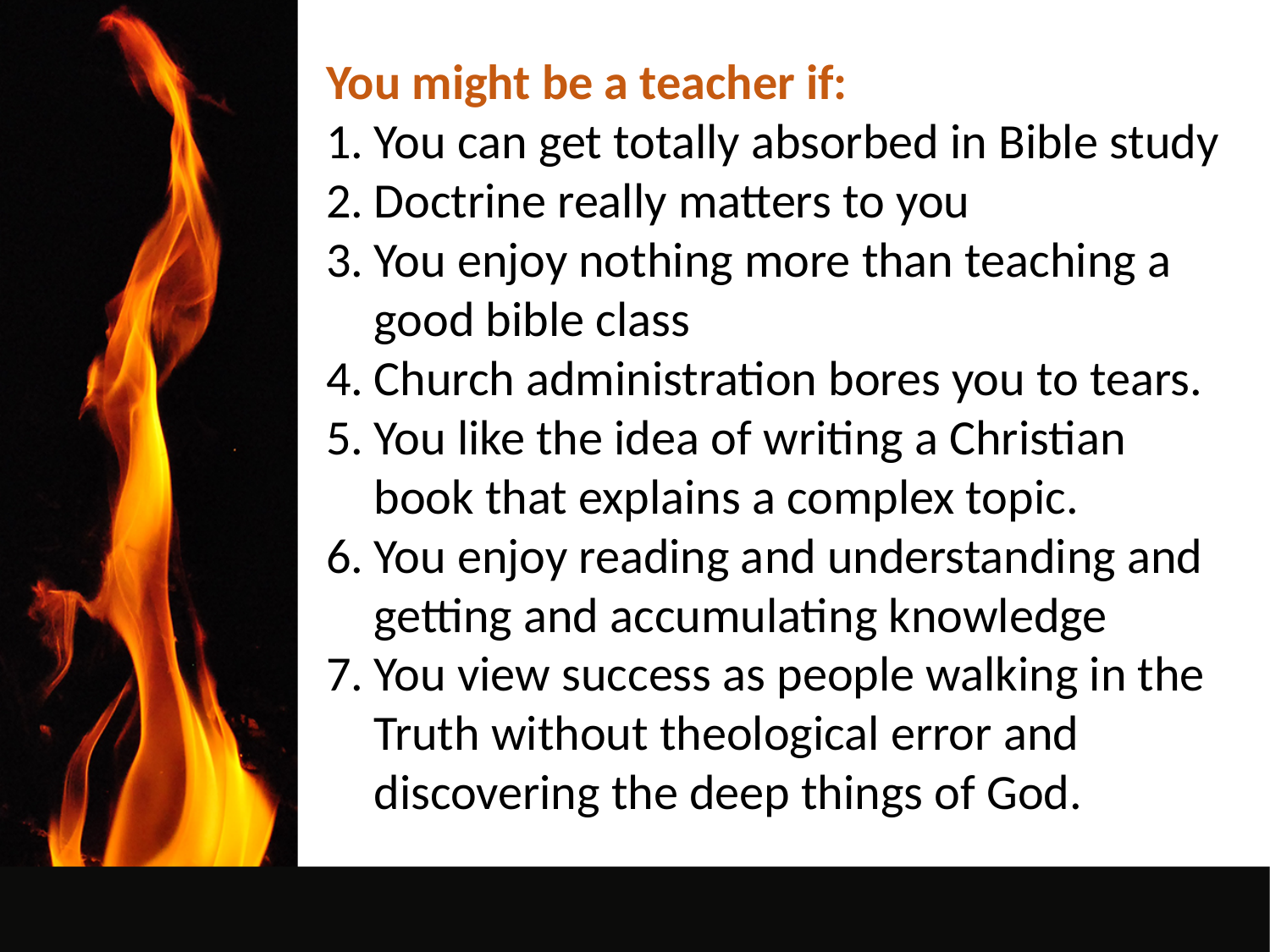

You might be a teacher if:
You can get totally absorbed in Bible study
Doctrine really matters to you
You enjoy nothing more than teaching a good bible class
Church administration bores you to tears.
You like the idea of writing a Christian book that explains a complex topic.
You enjoy reading and understanding and getting and accumulating knowledge
You view success as people walking in the Truth without theological error and discovering the deep things of God.